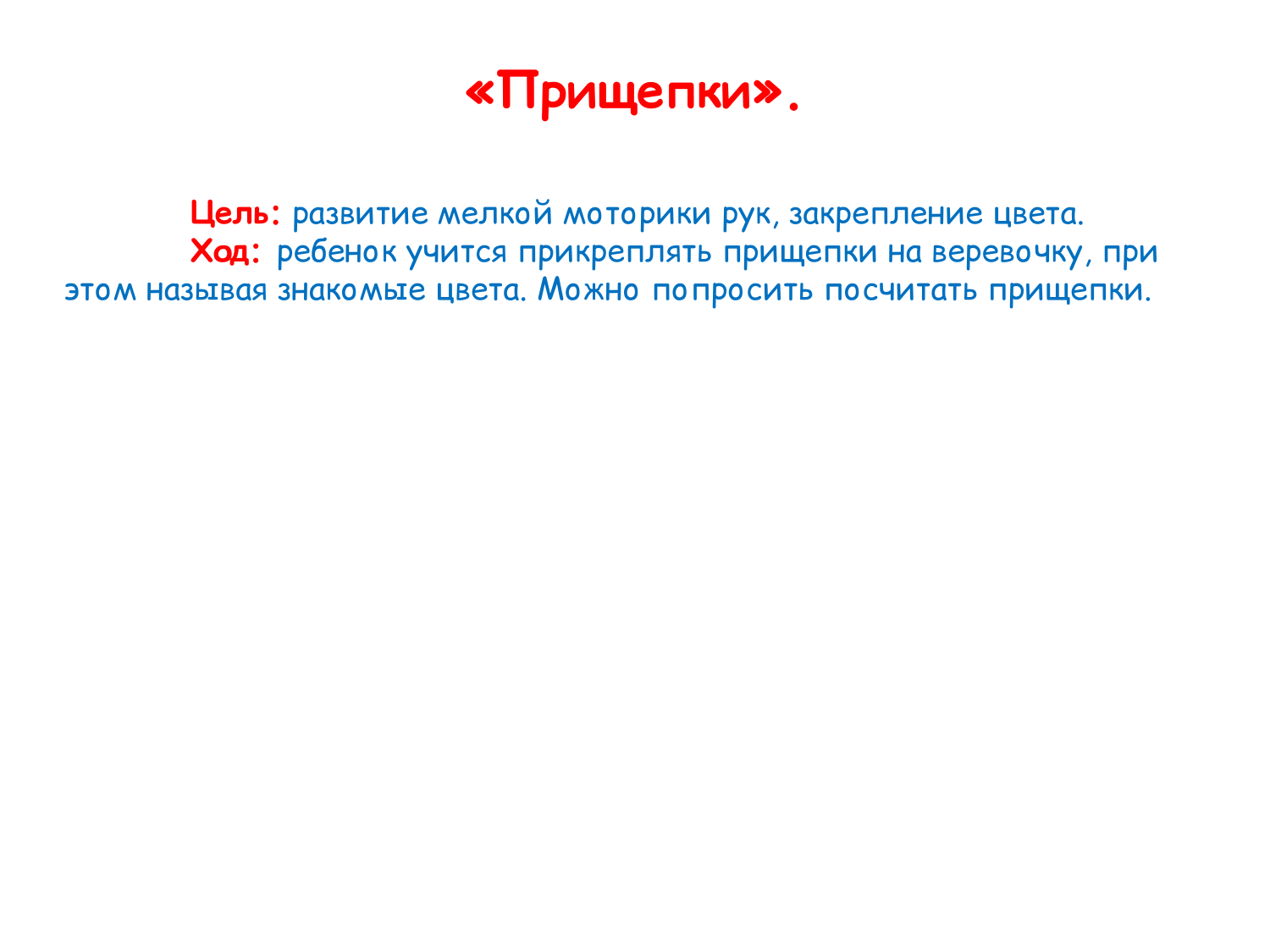

# «Прищепки».
	Цель: развитие мелкой моторики рук, закрепление цвета.
	Ход: ребенок учится прикреплять прищепки на веревочку, при этом называя знакомые цвета. Можно попросить посчитать прищепки.